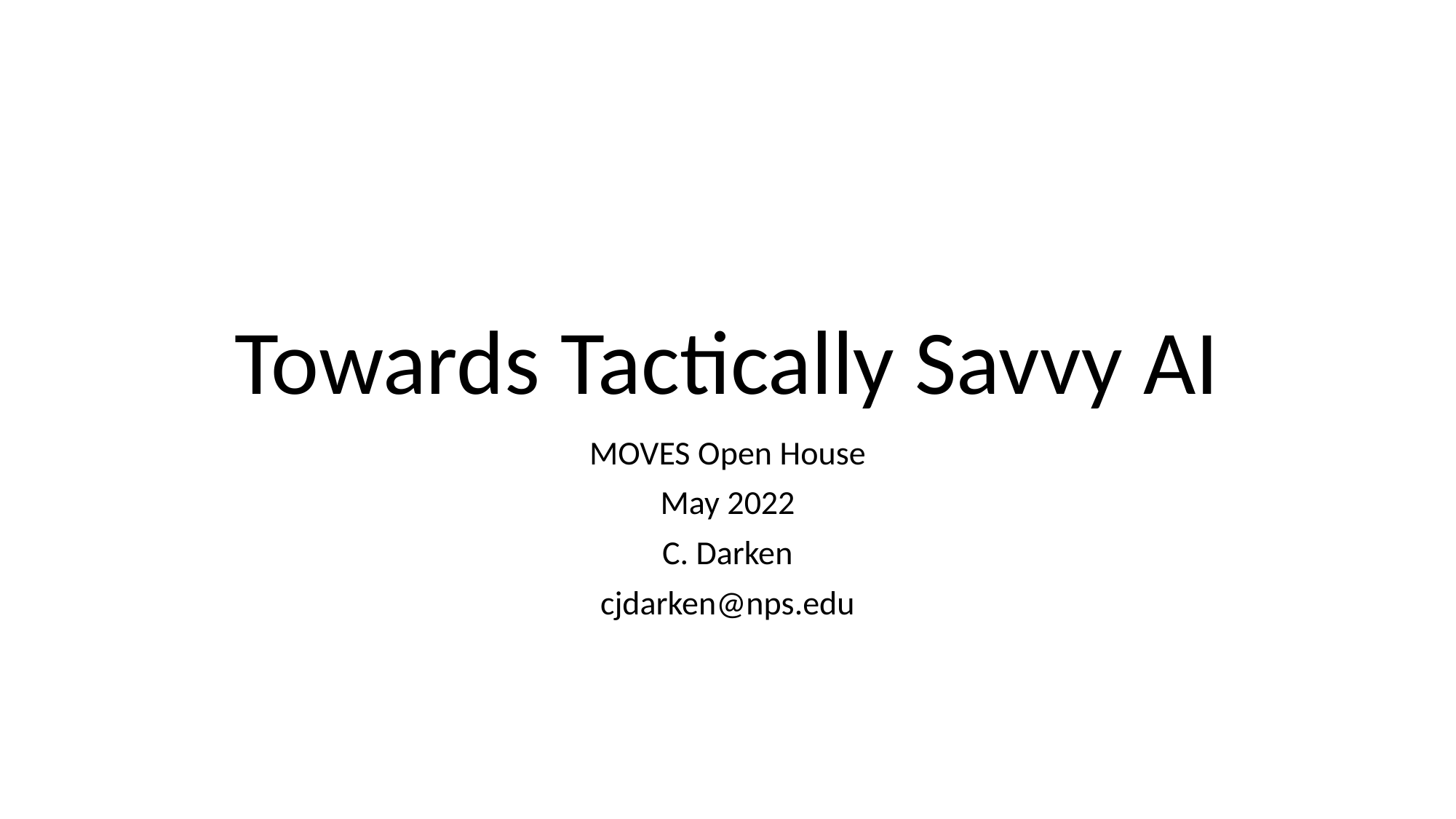

# Towards Tactically Savvy AI
MOVES Open House
May 2022
C. Darken
cjdarken@nps.edu